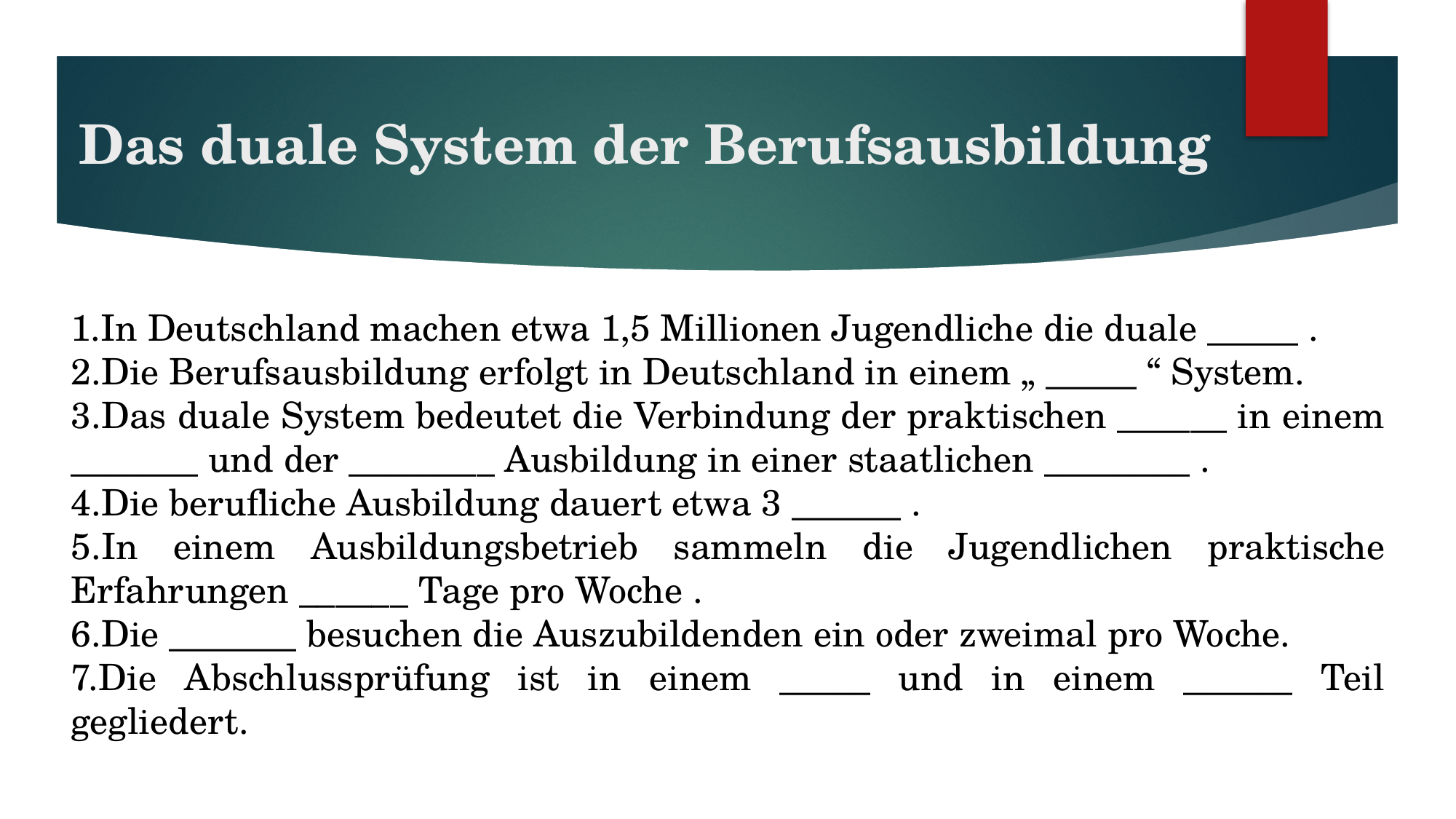

# Das duale System der Berufsausbildung

In Deutschland machen etwa 1,5 Millionen Jugendliche die duale _____ .
Die Berufsausbildung erfolgt in Deutschland in einem „ _____ “ System.
Das duale System bedeutet die Verbindung der praktischen ______ in einem _______ und der ________ Ausbildung in einer staatlichen ________ .
Die berufliche Ausbildung dauert etwa 3 ______ .
In einem Ausbildungsbetrieb sammeln die Jugendlichen praktische Erfahrungen ______ Tage pro Woche .
Die _______ besuchen die Auszubildenden ein oder zweimal pro Woche.
Die Abschlussprüfung ist in einem _____ und in einem ______ Teil gegliedert.